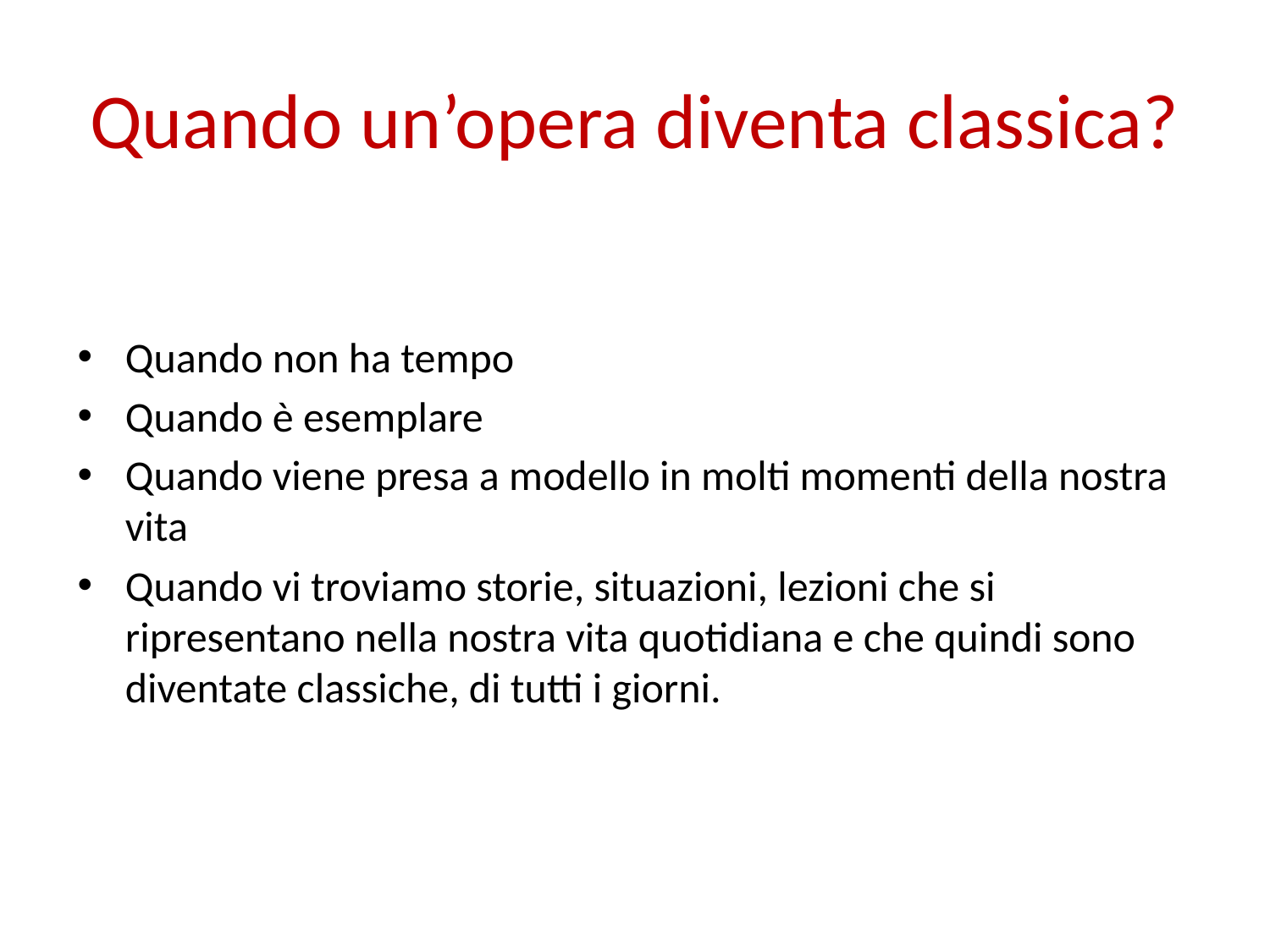

# Quando un’opera diventa classica?
Quando non ha tempo
Quando è esemplare
Quando viene presa a modello in molti momenti della nostra vita
Quando vi troviamo storie, situazioni, lezioni che si ripresentano nella nostra vita quotidiana e che quindi sono diventate classiche, di tutti i giorni.